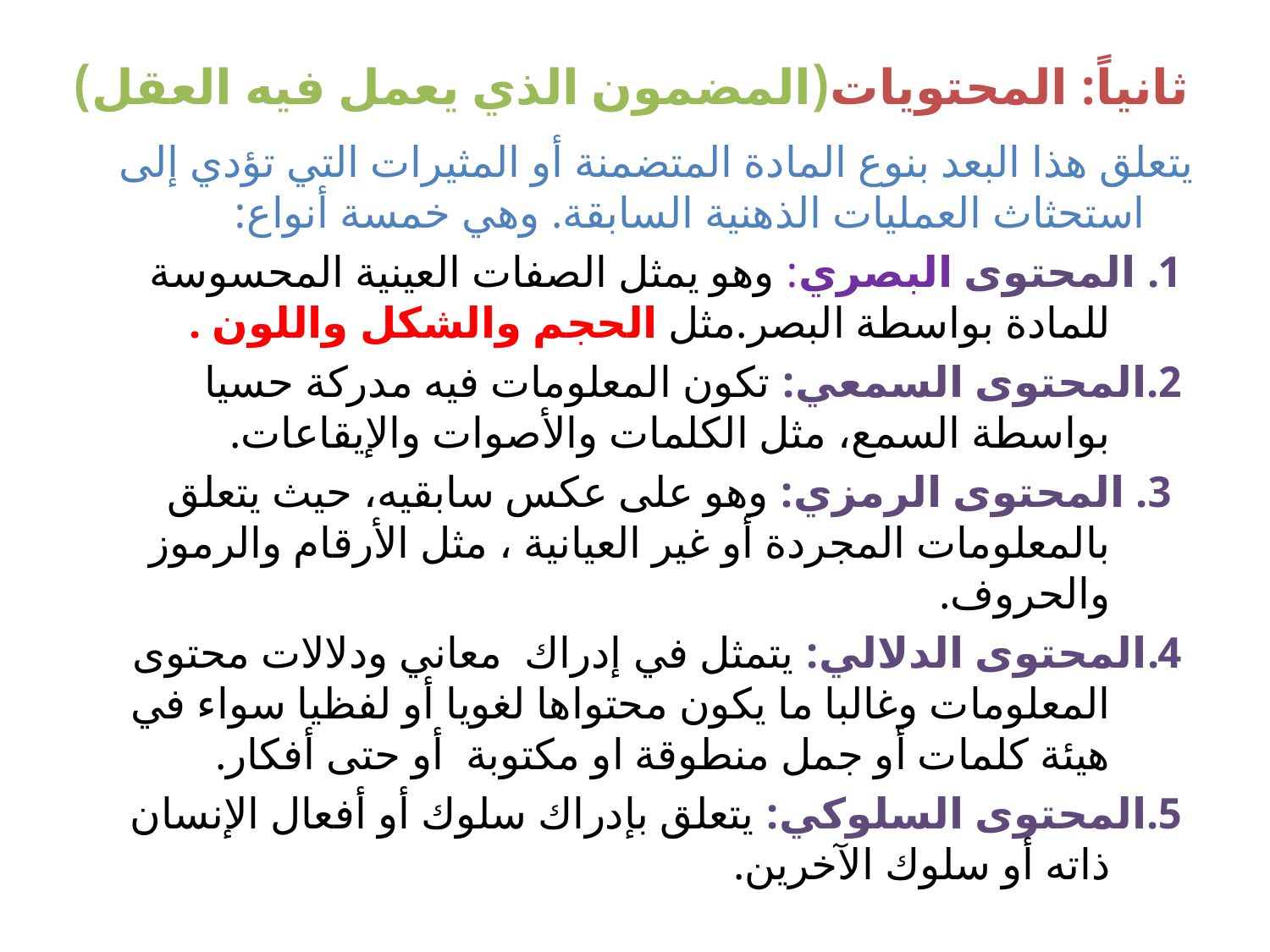

# ثانياً: المحتويات(المضمون الذي يعمل فيه العقل)
يتعلق هذا البعد بنوع المادة المتضمنة أو المثيرات التي تؤدي إلى استحثاث العمليات الذهنية السابقة. وهي خمسة أنواع:
1. المحتوى البصري: وهو يمثل الصفات العينية المحسوسة للمادة بواسطة البصر.مثل الحجم والشكل واللون .
2.المحتوى السمعي: تكون المعلومات فيه مدركة حسيا بواسطة السمع، مثل الكلمات والأصوات والإيقاعات.
 3. المحتوى الرمزي: وهو على عكس سابقيه، حيث يتعلق بالمعلومات المجردة أو غير العيانية ، مثل الأرقام والرموز والحروف.
4.المحتوى الدلالي: يتمثل في إدراك  معاني ودلالات محتوى المعلومات وغالبا ما يكون محتواها لغويا أو لفظيا سواء في هيئة كلمات أو جمل منطوقة او مكتوبة  أو حتى أفكار.
5.المحتوى السلوكي: يتعلق بإدراك سلوك أو أفعال الإنسان ذاته أو سلوك الآخرين.